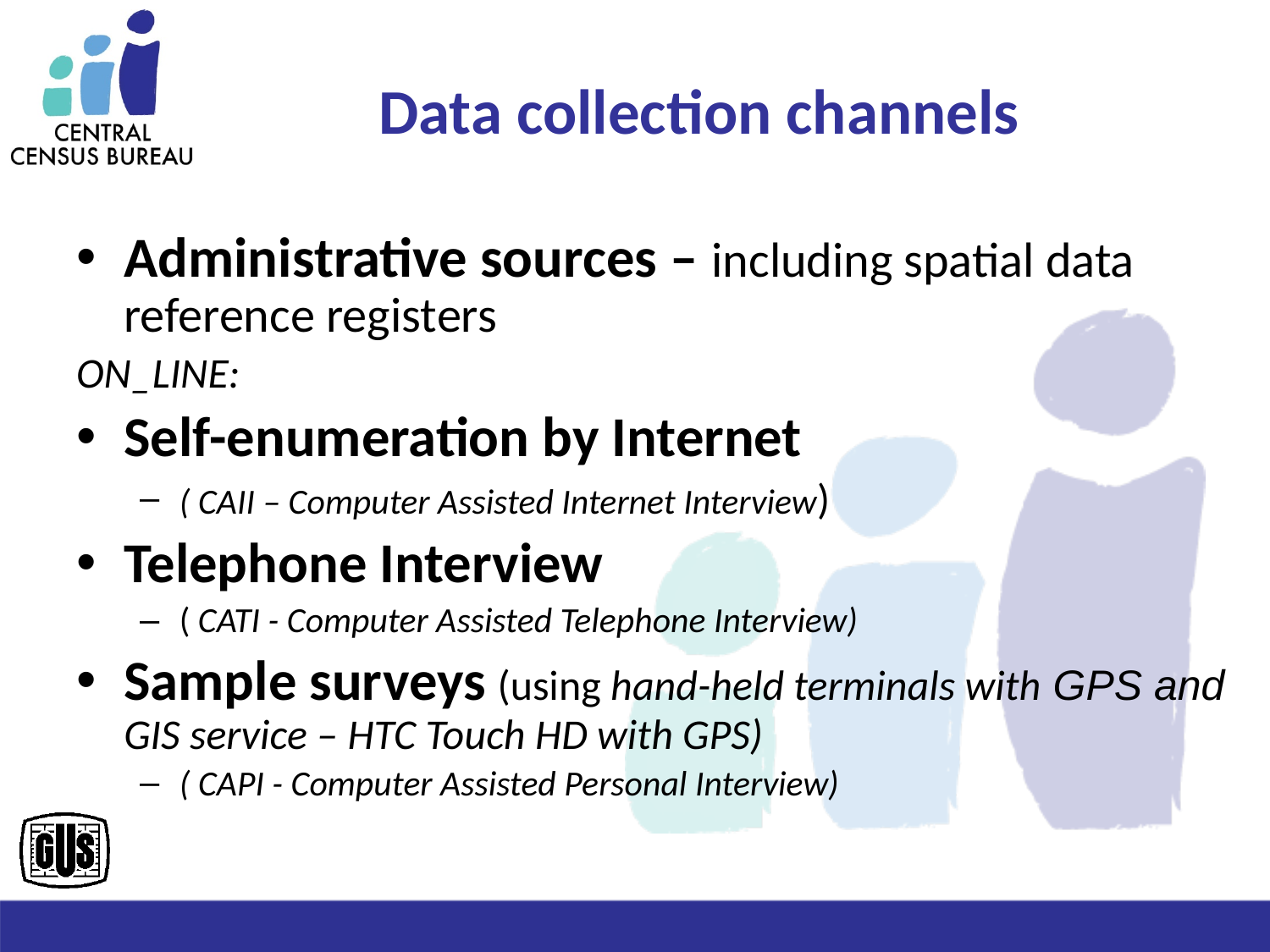

# Data collection channels
Administrative sources – including spatial data reference registers
ON_LINE:
Self-enumeration by Internet
( CAII – Computer Assisted Internet Interview)
Telephone Interview
( CATI - Computer Assisted Telephone Interview)
Sample surveys (using hand-held terminals with GPS and GIS service – HTC Touch HD with GPS)
( CAPI - Computer Assisted Personal Interview)